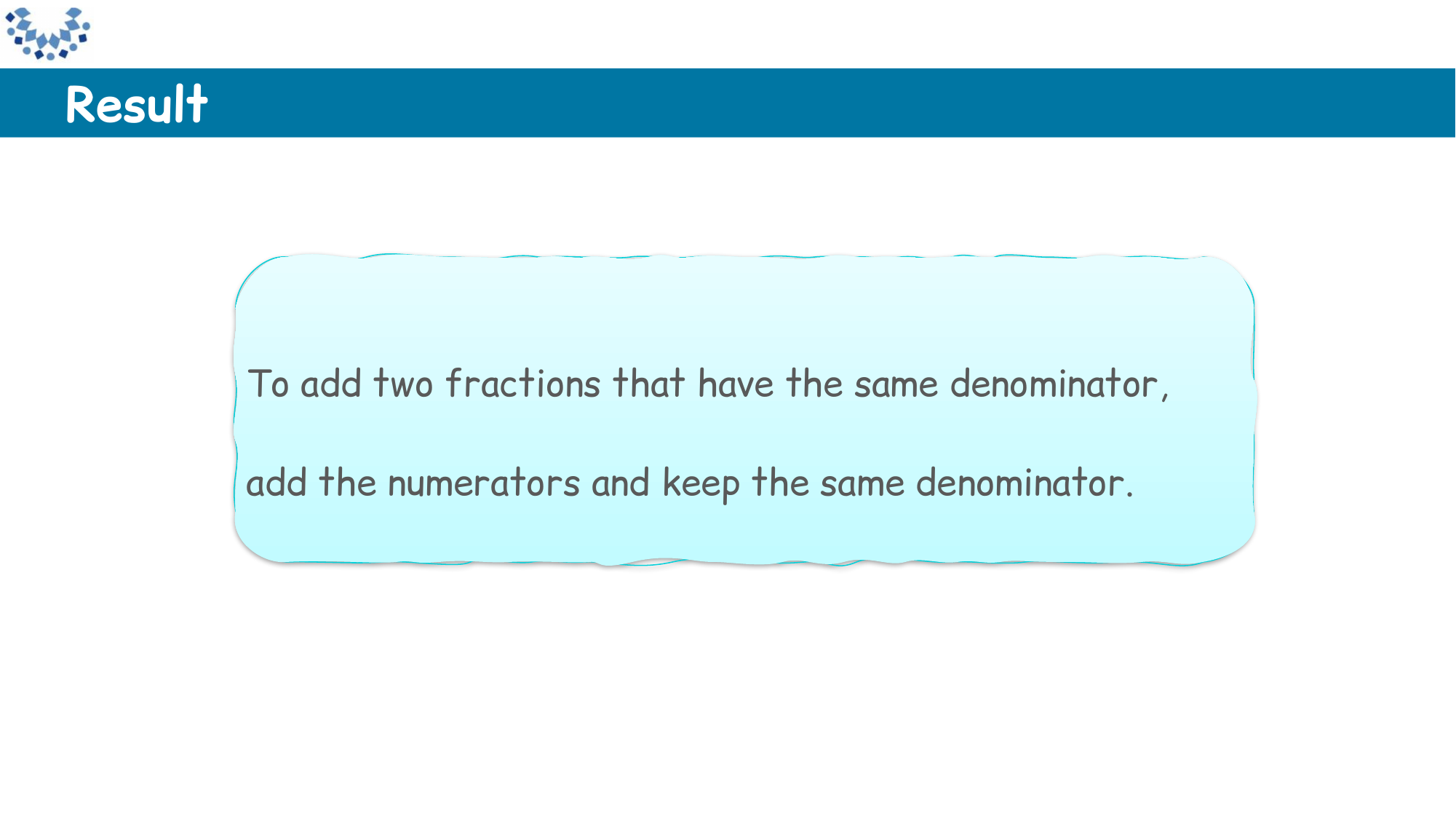

Result
To add two fractions that have the same denominator,
add the numerators and keep the same denominator.